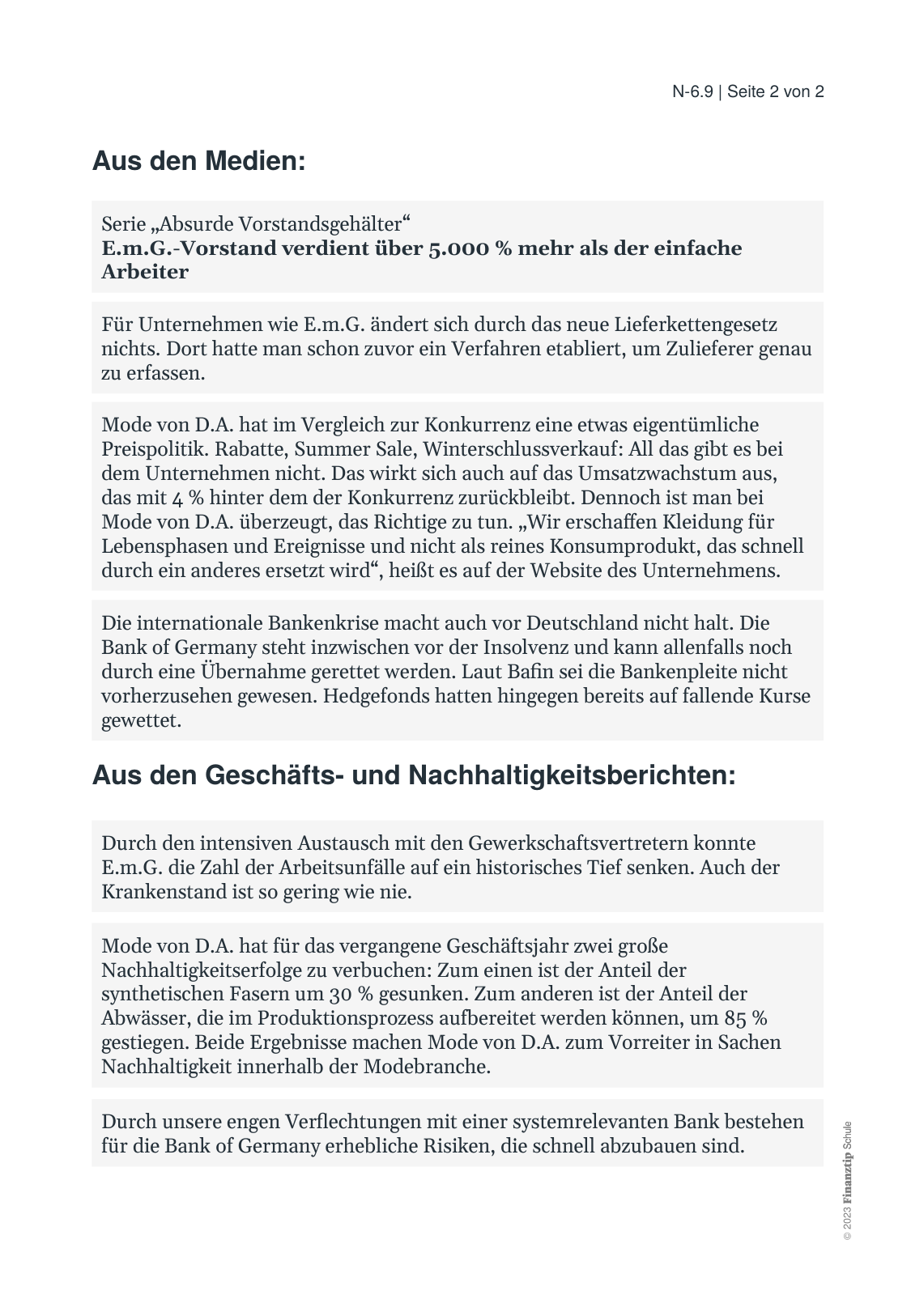

Serie „Absurde Vorstandsgehälter“
E.m.G.-Vorstand verdient über 5.000 % mehr als der einfache Arbeiter
Für Unternehmen wie E.m.G. ändert sich durch das neue Lieferkettengesetz nichts. Dort hatte man schon zuvor ein Verfahren etabliert, um Zulieferer genau zu erfassen.
Mode von D.A. hat im Vergleich zur Konkurrenz eine etwas eigentümliche Preispolitik. Rabatte, Summer Sale, Winterschlussverkauf: All das gibt es bei dem Unternehmen nicht. Das wirkt sich auch auf das Umsatzwachstum aus, das mit 4 % hinter dem der Konkurrenz zurückbleibt. Dennoch ist man bei Mode von D.A. überzeugt, das Richtige zu tun. „Wir erschaffen Kleidung für Lebensphasen und Ereignisse und nicht als reines Konsumprodukt, das schnell durch ein anderes ersetzt wird“, heißt es auf der Website des Unternehmens.
Die internationale Bankenkrise macht auch vor Deutschland nicht halt. Die Bank of Germany steht inzwischen vor der Insolvenz und kann allenfalls noch durch eine Übernahme gerettet werden. Laut Bafin sei die Bankenpleite nicht vorherzusehen gewesen. Hedgefonds hatten hingegen bereits auf fallende Kurse gewettet.
Durch den intensiven Austausch mit den Gewerkschaftsvertretern konnte E.m.G. die Zahl der Arbeitsunfälle auf ein historisches Tief senken. Auch der Krankenstand ist so gering wie nie.
Mode von D.A. hat für das vergangene Geschäftsjahr zwei große Nachhaltigkeitserfolge zu verbuchen: Zum einen ist der Anteil der synthetischen Fasern um 30 % gesunken. Zum anderen ist der Anteil der Abwässer, die im Produktionsprozess aufbereitet werden können, um 85 % gestiegen. Beide Ergebnisse machen Mode von D.A. zum Vorreiter in Sachen Nachhaltigkeit innerhalb der Modebranche.
Durch unsere engen Verflechtungen mit einer systemrelevanten Bank bestehen für die Bank of Germany erhebliche Risiken, die schnell abzubauen sind.